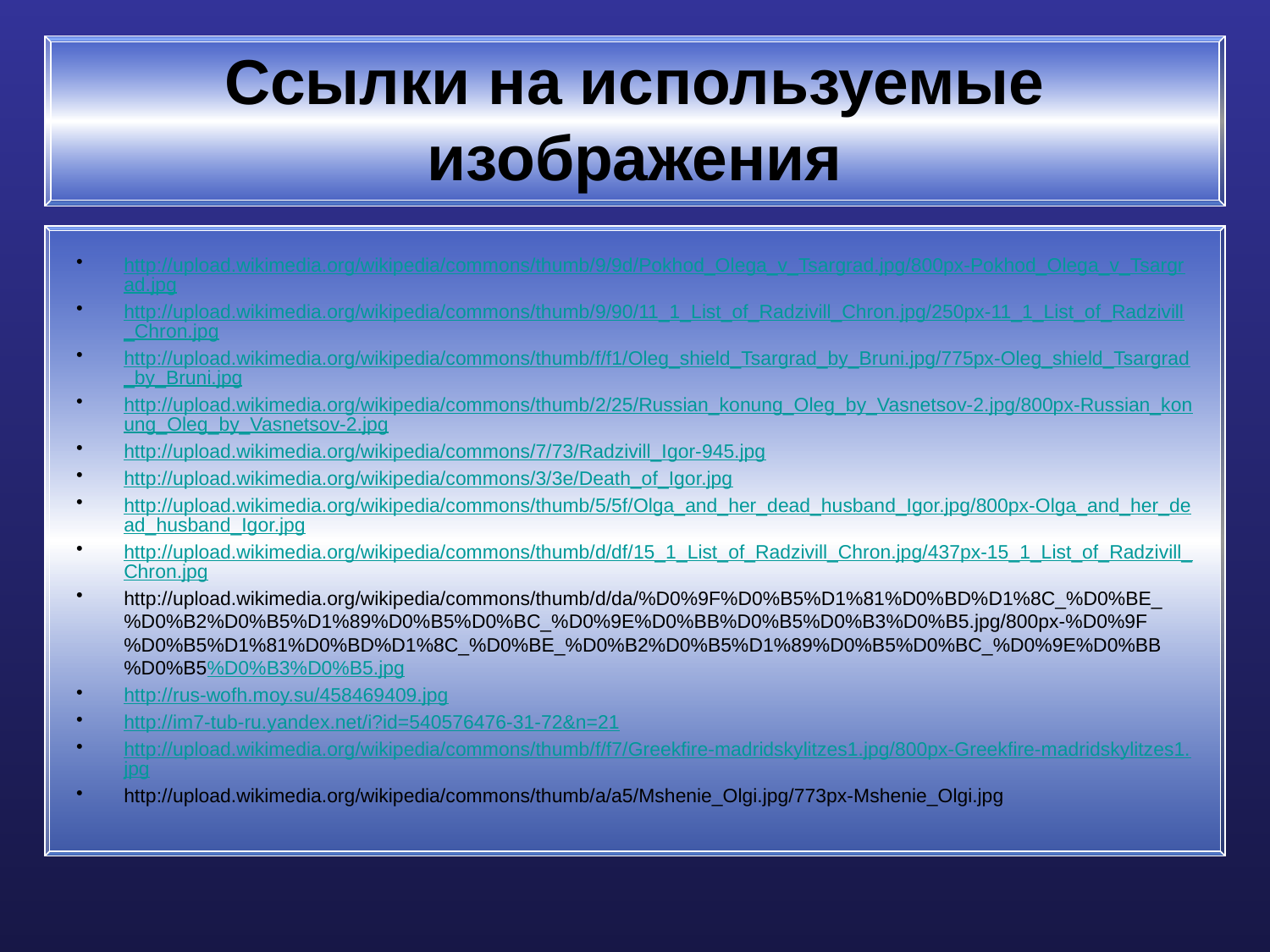

# Ссылки на используемые изображения
http://upload.wikimedia.org/wikipedia/commons/thumb/9/9d/Pokhod_Olega_v_Tsargrad.jpg/800px-Pokhod_Olega_v_Tsargrad.jpg
http://upload.wikimedia.org/wikipedia/commons/thumb/9/90/11_1_List_of_Radzivill_Chron.jpg/250px-11_1_List_of_Radzivill_Chron.jpg
http://upload.wikimedia.org/wikipedia/commons/thumb/f/f1/Oleg_shield_Tsargrad_by_Bruni.jpg/775px-Oleg_shield_Tsargrad_by_Bruni.jpg
http://upload.wikimedia.org/wikipedia/commons/thumb/2/25/Russian_konung_Oleg_by_Vasnetsov-2.jpg/800px-Russian_konung_Oleg_by_Vasnetsov-2.jpg
http://upload.wikimedia.org/wikipedia/commons/7/73/Radzivill_Igor-945.jpg
http://upload.wikimedia.org/wikipedia/commons/3/3e/Death_of_Igor.jpg
http://upload.wikimedia.org/wikipedia/commons/thumb/5/5f/Olga_and_her_dead_husband_Igor.jpg/800px-Olga_and_her_dead_husband_Igor.jpg
http://upload.wikimedia.org/wikipedia/commons/thumb/d/df/15_1_List_of_Radzivill_Chron.jpg/437px-15_1_List_of_Radzivill_Chron.jpg
http://upload.wikimedia.org/wikipedia/commons/thumb/d/da/%D0%9F%D0%B5%D1%81%D0%BD%D1%8C_%D0%BE_%D0%B2%D0%B5%D1%89%D0%B5%D0%BC_%D0%9E%D0%BB%D0%B5%D0%B3%D0%B5.jpg/800px-%D0%9F%D0%B5%D1%81%D0%BD%D1%8C_%D0%BE_%D0%B2%D0%B5%D1%89%D0%B5%D0%BC_%D0%9E%D0%BB%D0%B5%D0%B3%D0%B5.jpg
http://rus-wofh.moy.su/458469409.jpg
http://im7-tub-ru.yandex.net/i?id=540576476-31-72&n=21
http://upload.wikimedia.org/wikipedia/commons/thumb/f/f7/Greekfire-madridskylitzes1.jpg/800px-Greekfire-madridskylitzes1.jpg
http://upload.wikimedia.org/wikipedia/commons/thumb/a/a5/Mshenie_Olgi.jpg/773px-Mshenie_Olgi.jpg